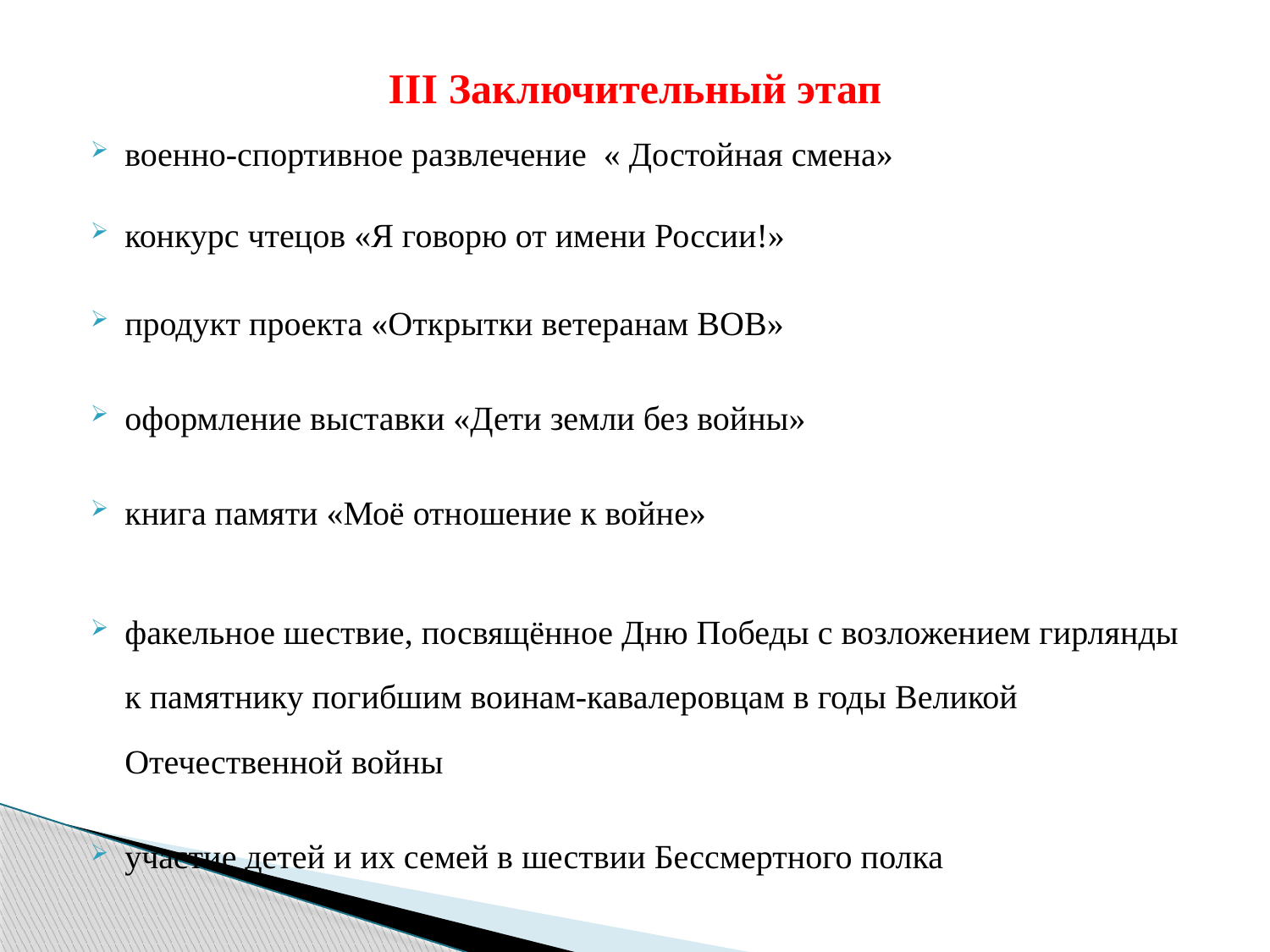

# III Заключительный этап
военно-спортивное развлечение  « Достойная смена»

конкурс чтецов «Я говорю от имени России!»

продукт проекта «Открытки ветеранам ВОВ»

оформление выставки «Дети земли без войны»

книга памяти «Моё отношение к войне»

факельное шествие, посвящённое Дню Победы с возложением гирлянды к памятнику погибшим воинам-кавалеровцам в годы Великой Отечественной войны

участие детей и их семей в шествии Бессмертного полка